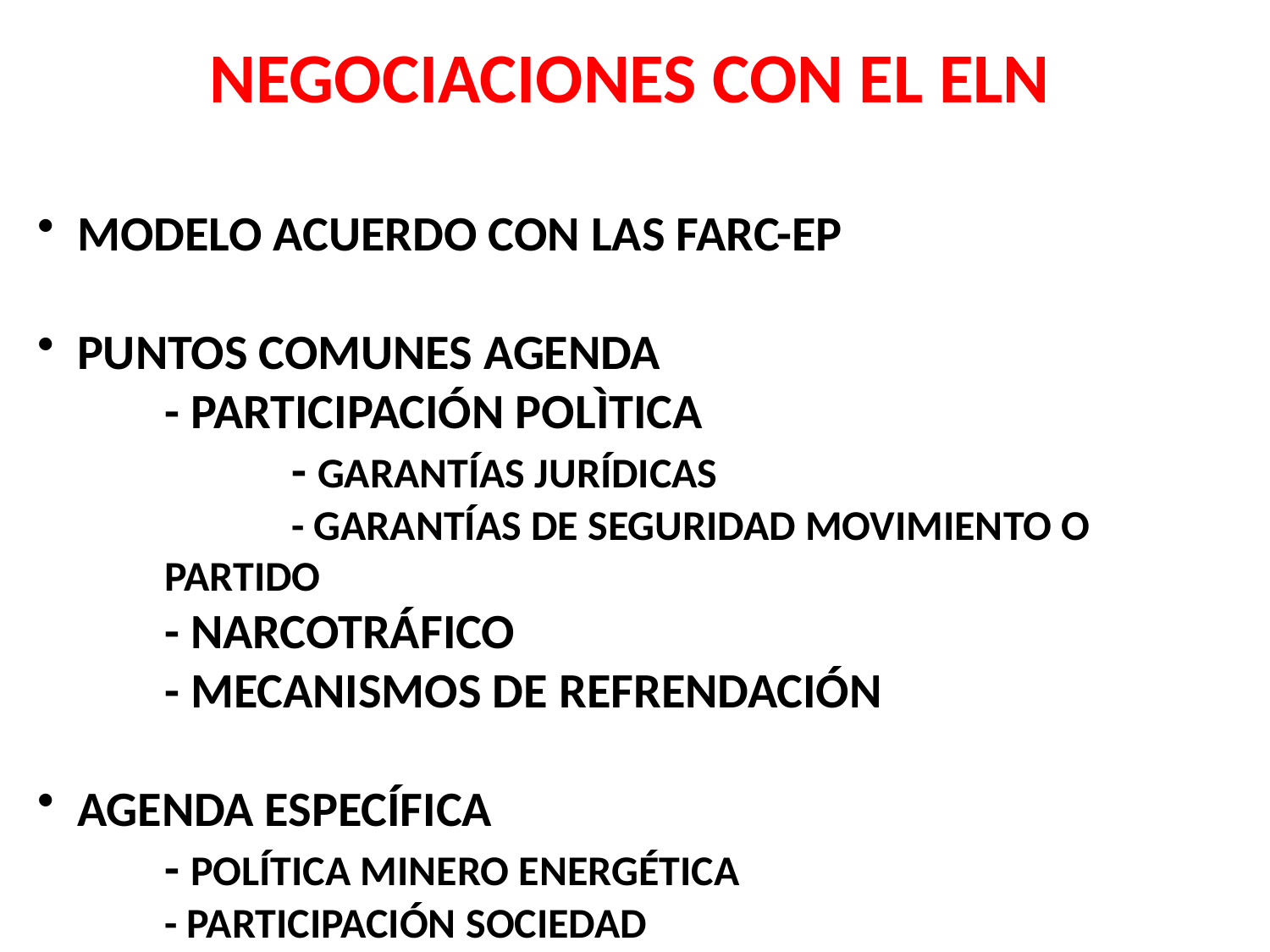

NEGOCIACIONES CON EL ELN

MODELO ACUERDO CON LAS FARC-EP

PUNTOS COMUNES AGENDA
	- PARTICIPACIÓN POLÌTICA
		- GARANTÍAS JURÍDICAS
		- GARANTÍAS DE SEGURIDAD MOVIMIENTO O 		PARTIDO
	- NARCOTRÁFICO
	- MECANISMOS DE REFRENDACIÓN

AGENDA ESPECÍFICA
	- POLÍTICA MINERO ENERGÉTICA
	- PARTICIPACIÓN SOCIEDAD